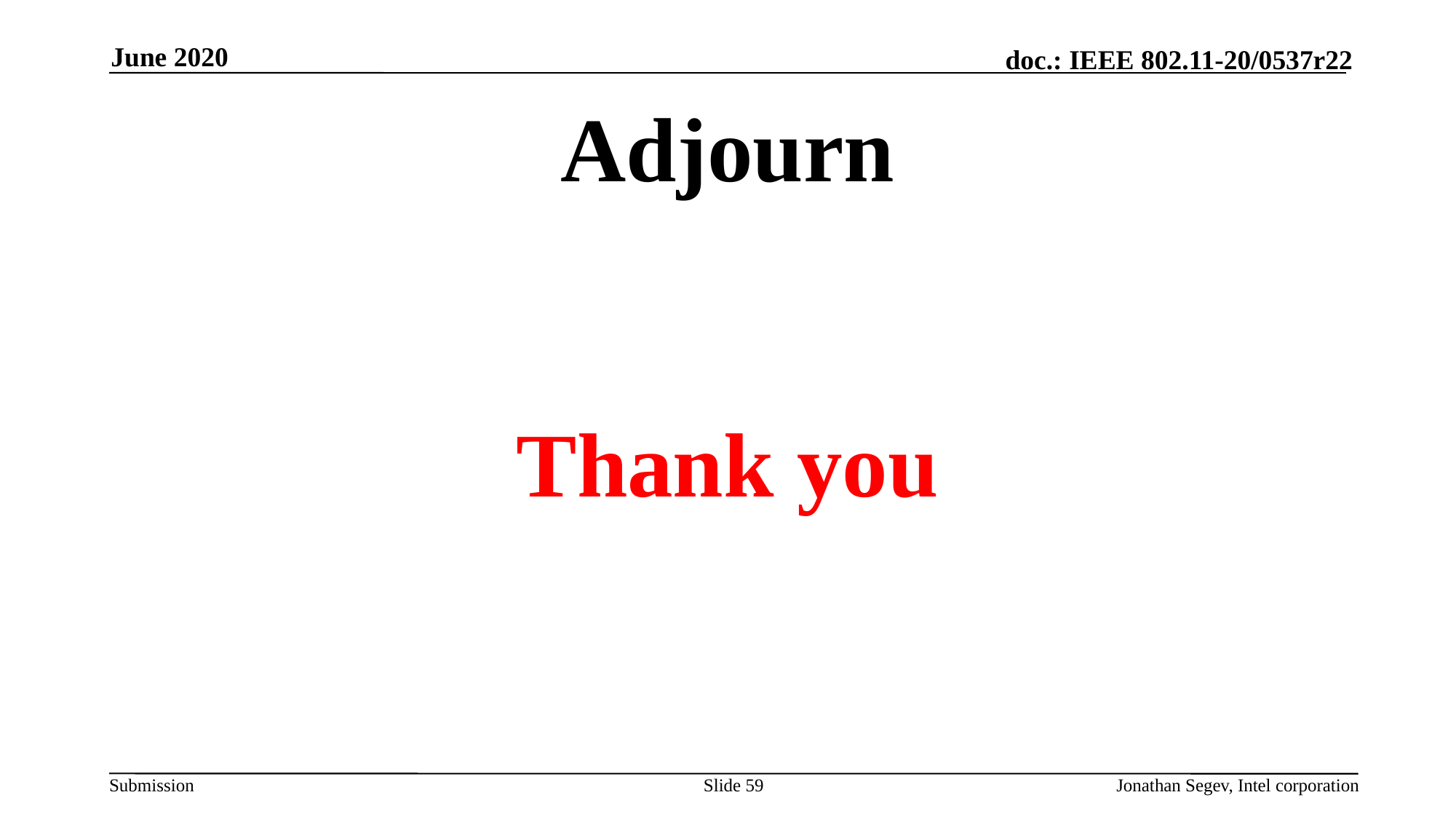

June 2020
# Adjourn

Thank you
Slide 59
Jonathan Segev, Intel corporation